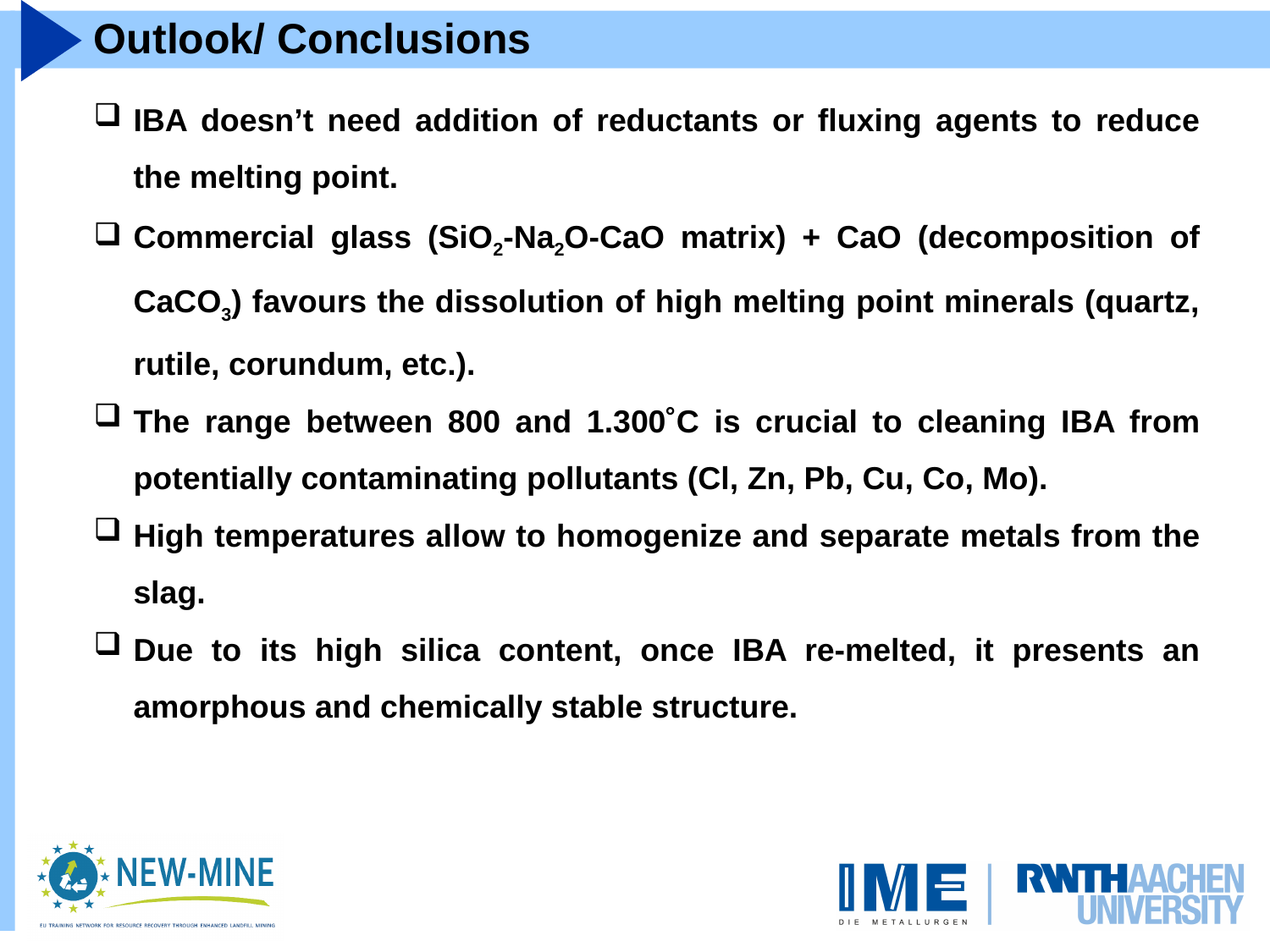

# Outlook/ Conclusions
IBA doesn’t need addition of reductants or fluxing agents to reduce the melting point.
Commercial glass (SiO2-Na2O-CaO matrix) + CaO (decomposition of CaCO3) favours the dissolution of high melting point minerals (quartz, rutile, corundum, etc.).
The range between 800 and 1.300˚C is crucial to cleaning IBA from potentially contaminating pollutants (Cl, Zn, Pb, Cu, Co, Mo).
High temperatures allow to homogenize and separate metals from the slag.
Due to its high silica content, once IBA re-melted, it presents an amorphous and chemically stable structure.